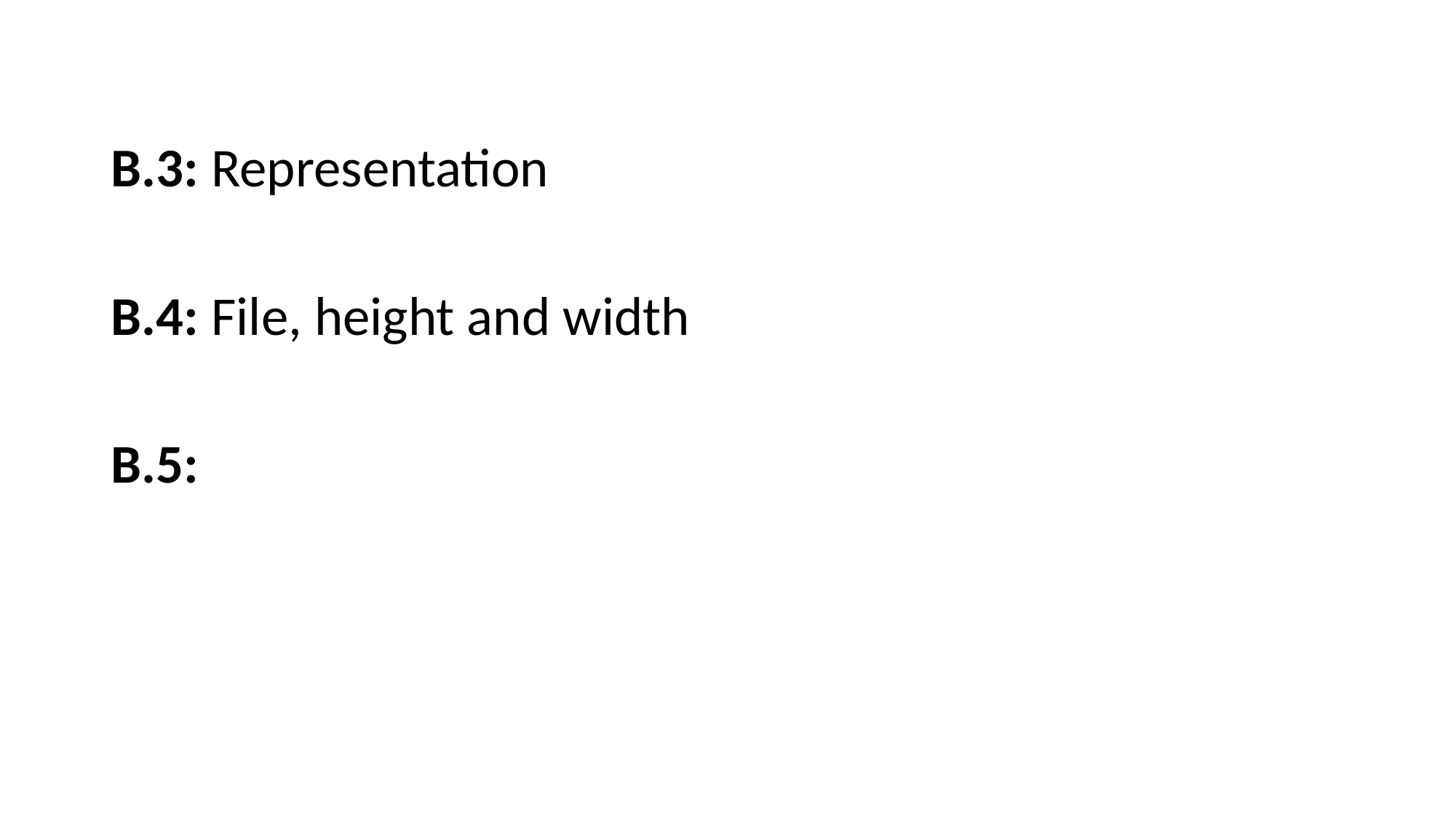

B.3: Representation

B.4: File, height and width

B.5: